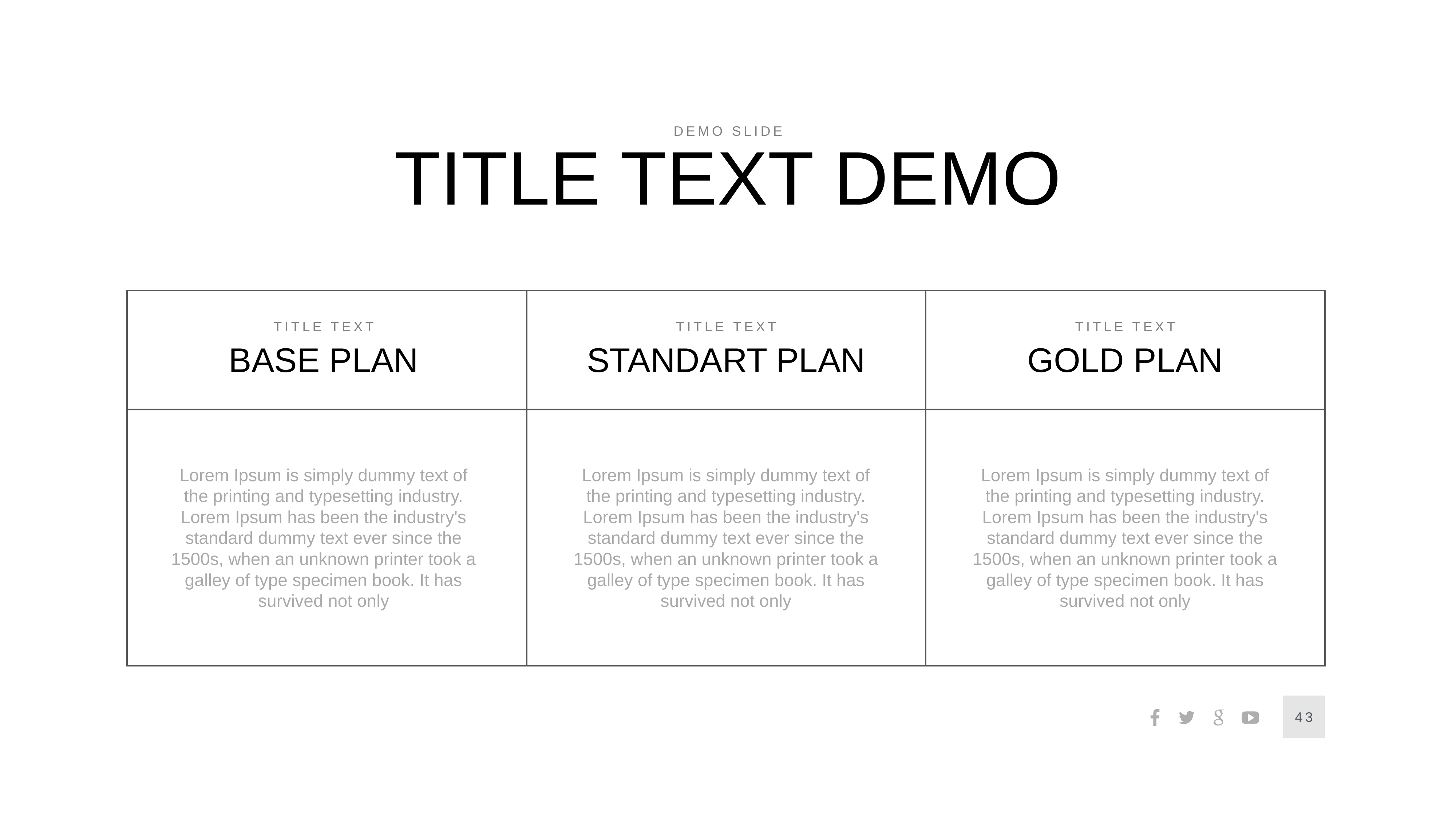

demo slide
Title text demo

Title text
Base Plan
Lorem Ipsum is simply dummy text of the printing and typesetting industry. Lorem Ipsum has been the industry's standard dummy text ever since the 1500s, when an unknown printer took a galley of type specimen book. It has survived not only
Title text
Standart Plan
Lorem Ipsum is simply dummy text of the printing and typesetting industry. Lorem Ipsum has been the industry's standard dummy text ever since the 1500s, when an unknown printer took a galley of type specimen book. It has survived not only
Title text
Gold Plan
Lorem Ipsum is simply dummy text of the printing and typesetting industry. Lorem Ipsum has been the industry's standard dummy text ever since the 1500s, when an unknown printer took a galley of type specimen book. It has survived not only

43